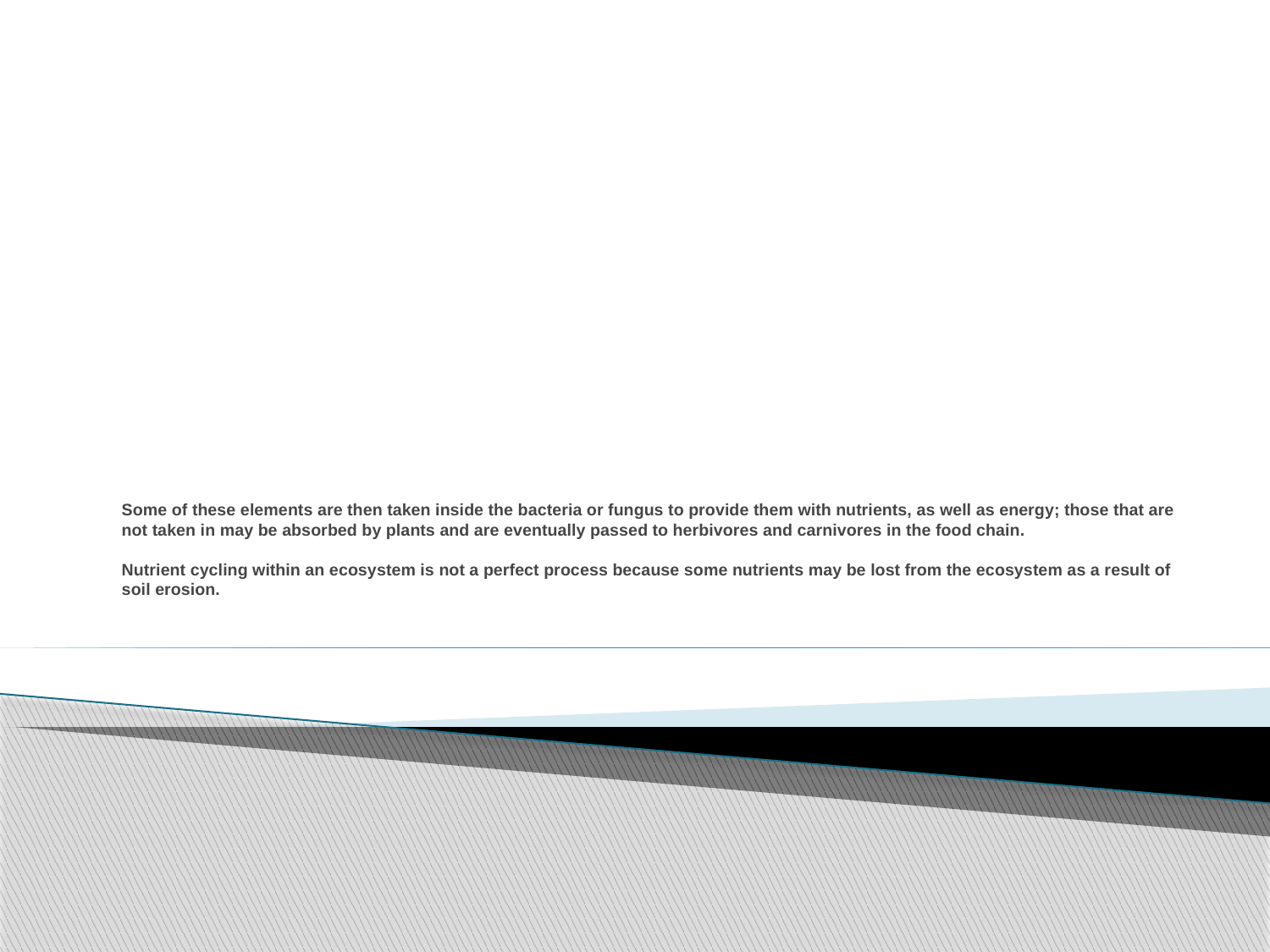

# Some of these elements are then taken inside the bacteria or fungus to provide them with nutrients, as well as energy; those that are not taken in may be absorbed by plants and are eventually passed to herbivores and carnivores in the food chain. Nutrient cycling within an ecosystem is not a perfect process because some nutrients may be lost from the ecosystem as a result of soil erosion.